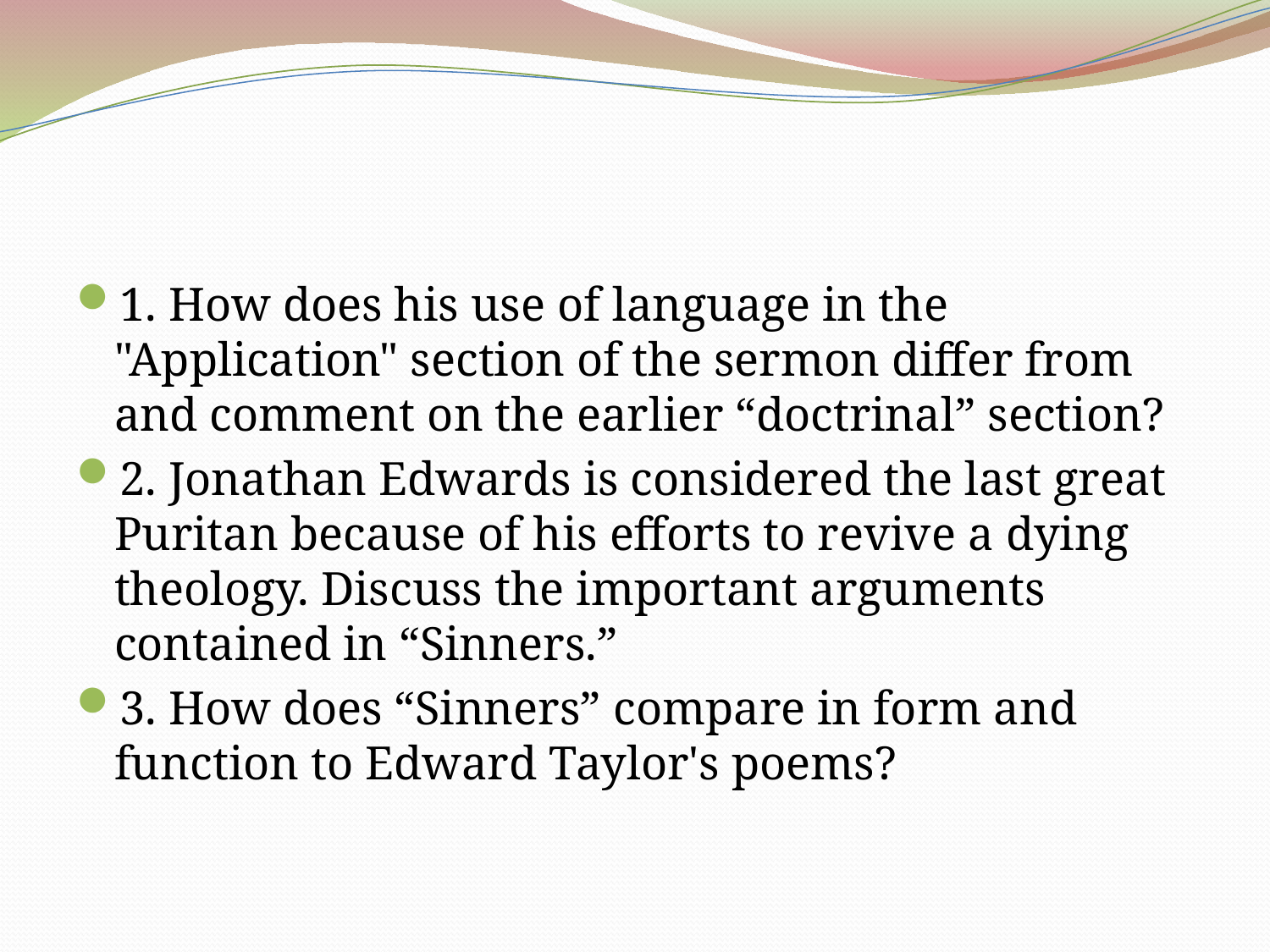

#
1. How does his use of language in the "Application" section of the sermon differ from and comment on the earlier “doctrinal” section?
2. Jonathan Edwards is considered the last great Puritan because of his efforts to revive a dying theology. Discuss the important arguments contained in “Sinners.”
3. How does “Sinners” compare in form and function to Edward Taylor's poems?